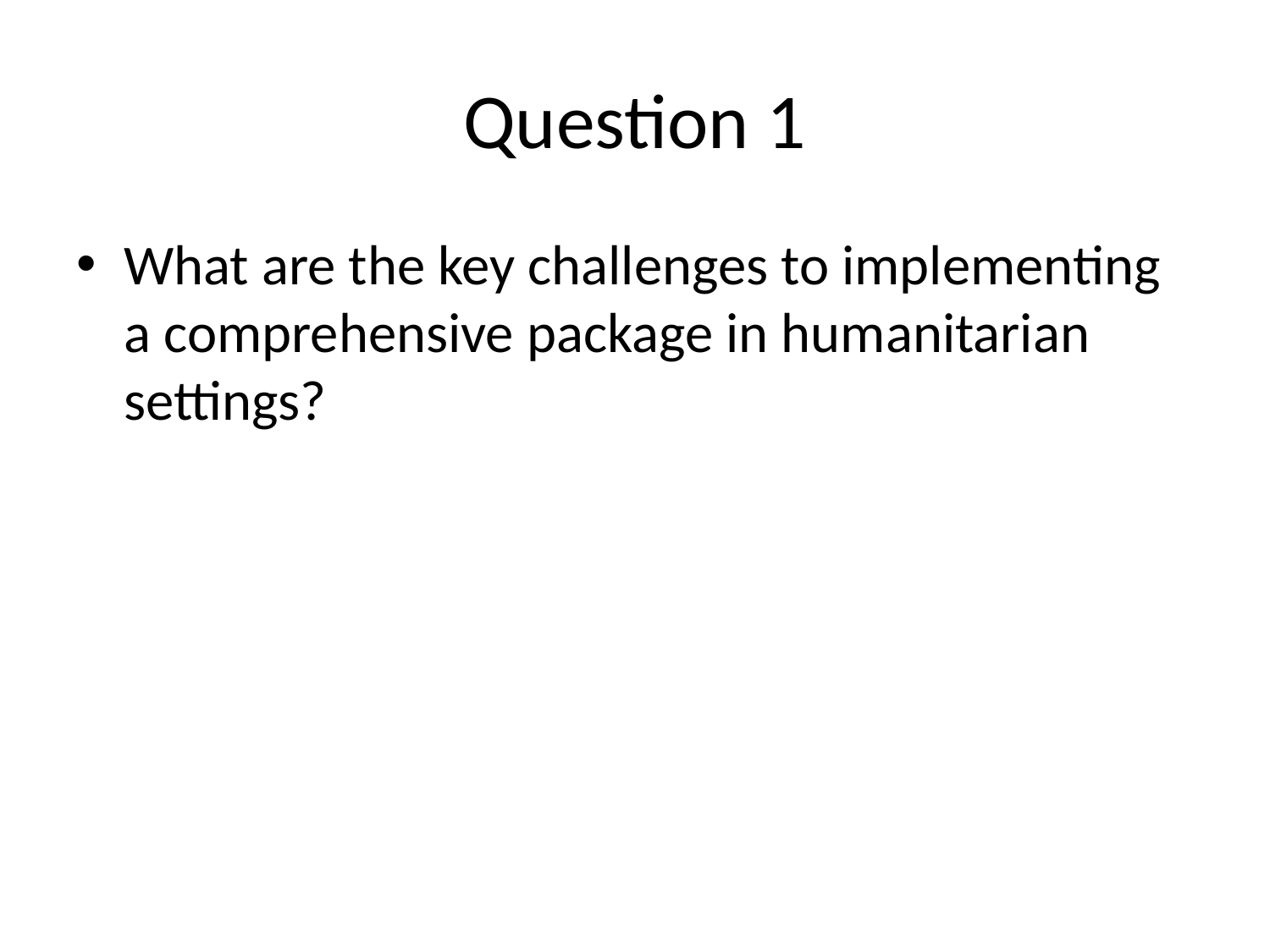

# Question 1
What are the key challenges to implementing a comprehensive package in humanitarian settings?